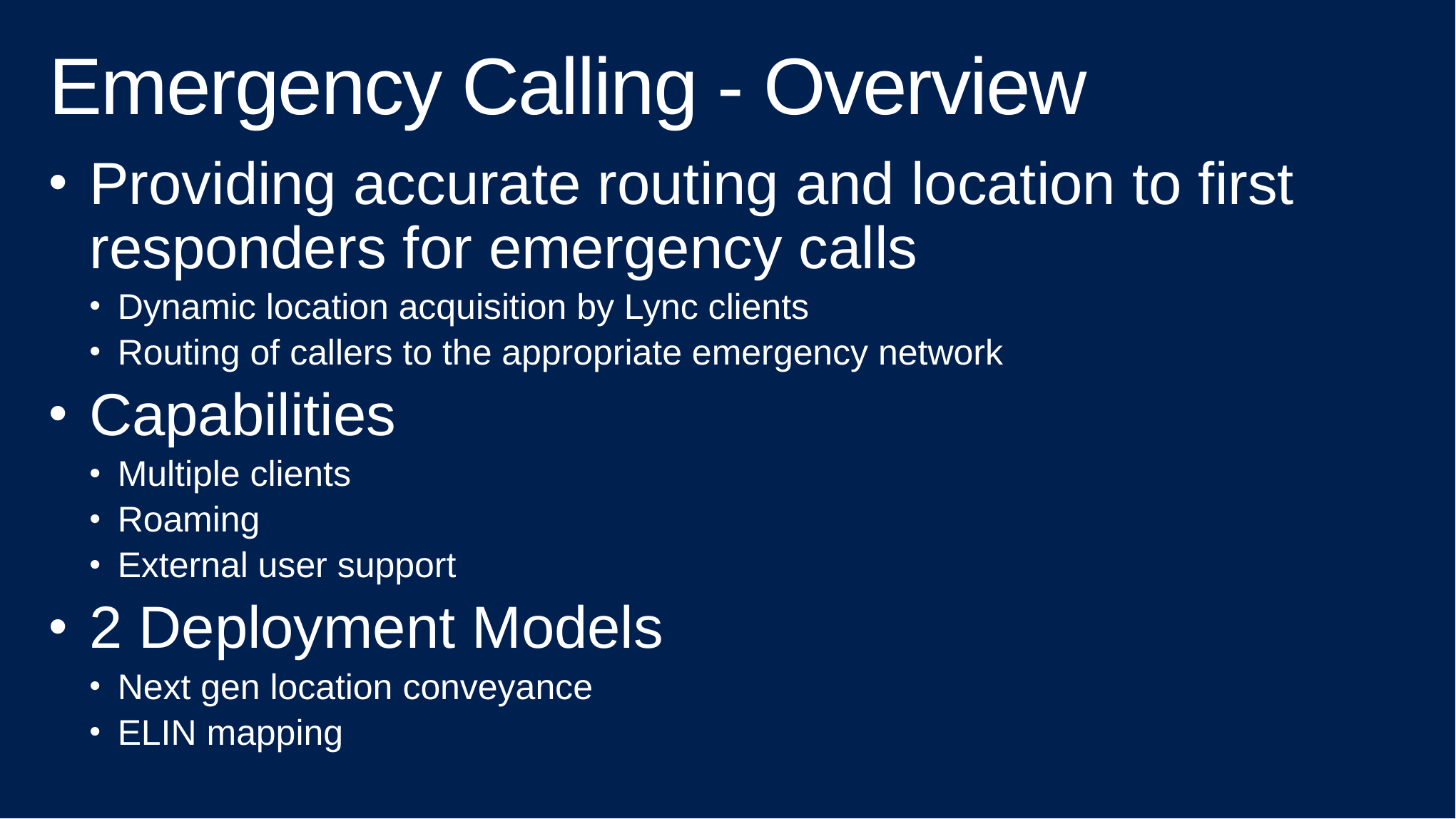

# Emergency Calling - Overview
Providing accurate routing and location to first responders for emergency calls
Dynamic location acquisition by Lync clients
Routing of callers to the appropriate emergency network
Capabilities
Multiple clients
Roaming
External user support
2 Deployment Models
Next gen location conveyance
ELIN mapping